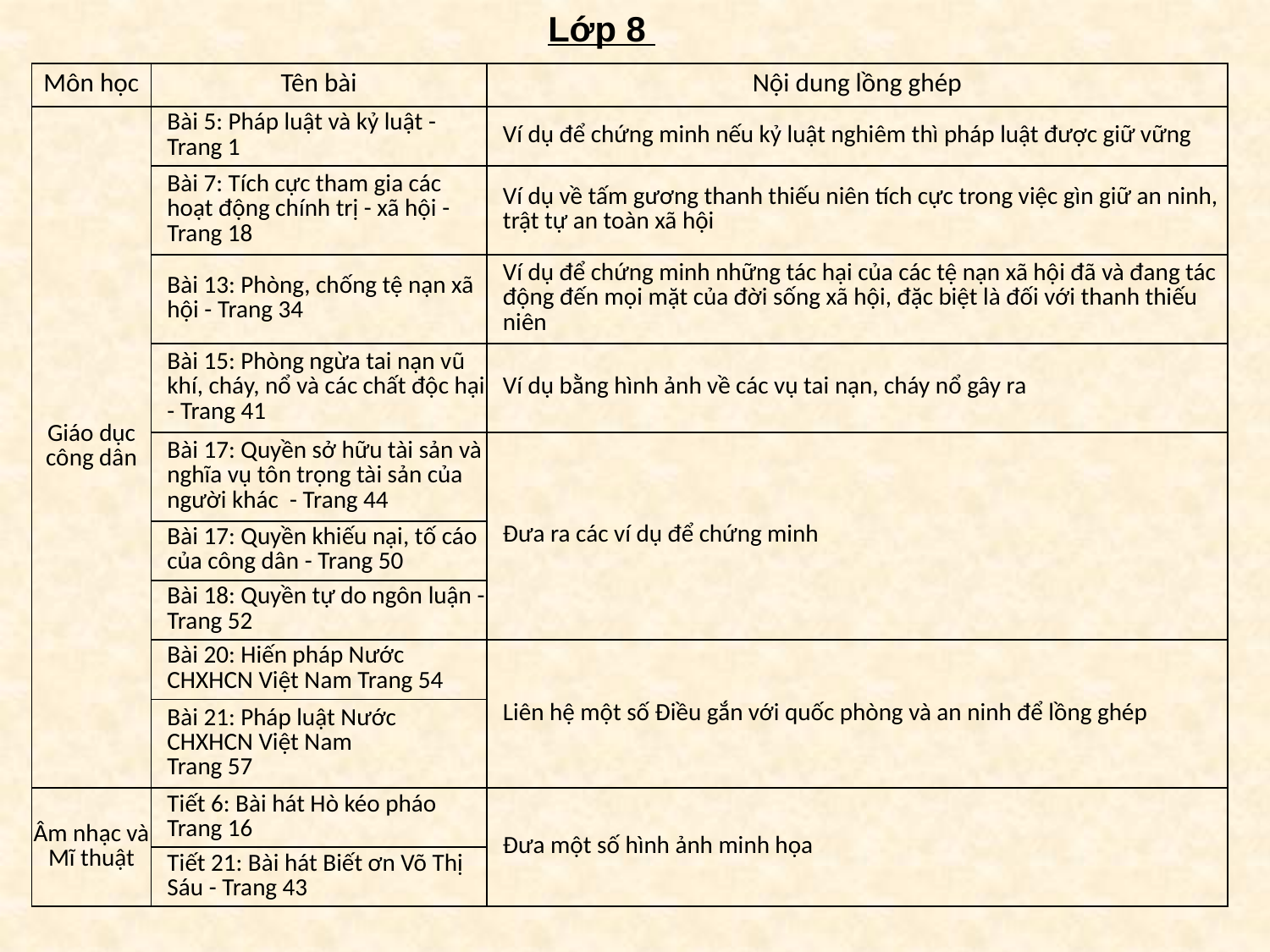

Lớp 8
| Môn học | Tên bài | Nội dung lồng ghép |
| --- | --- | --- |
| Giáo dục công dân | Bài 5: Pháp luật và kỷ luật - Trang 1 | Ví dụ để chứng minh nếu kỷ luật nghiêm thì pháp luật được giữ vững |
|  | Bài 7: Tích cực tham gia các hoạt động chính trị - xã hội - Trang 18 | Ví dụ về tấm gương thanh thiếu niên tích cực trong việc gìn giữ an ninh, trật tự an toàn xã hội |
|  | Bài 13: Phòng, chống tệ nạn xã hội - Trang 34 | Ví dụ để chứng minh những tác hại của các tệ nạn xã hội đã và đang tác động đến mọi mặt của đời sống xã hội, đặc biệt là đối với thanh thiếu niên |
|  | Bài 15: Phòng ngừa tai nạn vũ khí, cháy, nổ và các chất độc hại - Trang 41 | Ví dụ bằng hình ảnh về các vụ tai nạn, cháy nổ gây ra |
|  | Bài 17: Quyền sở hữu tài sản và nghĩa vụ tôn trọng tài sản của người khác - Trang 44 | Đưa ra các ví dụ để chứng minh |
|  | Bài 17: Quyền khiếu nại, tố cáo của công dân - Trang 50 |  |
|  | Bài 18: Quyền tự do ngôn luận - Trang 52 |  |
|  | Bài 20: Hiến pháp Nước CHXHCN Việt Nam Trang 54 | Liên hệ một số Điều gắn với quốc phòng và an ninh để lồng ghép |
|  | Bài 21: Pháp luật Nước CHXHCN Việt Nam Trang 57 |  |
| Âm nhạc và Mĩ thuật | Tiết 6: Bài hát Hò kéo pháo Trang 16 | Đưa một số hình ảnh minh họa |
|  | Tiết 21: Bài hát Biết ơn Võ Thị Sáu - Trang 43 |  |